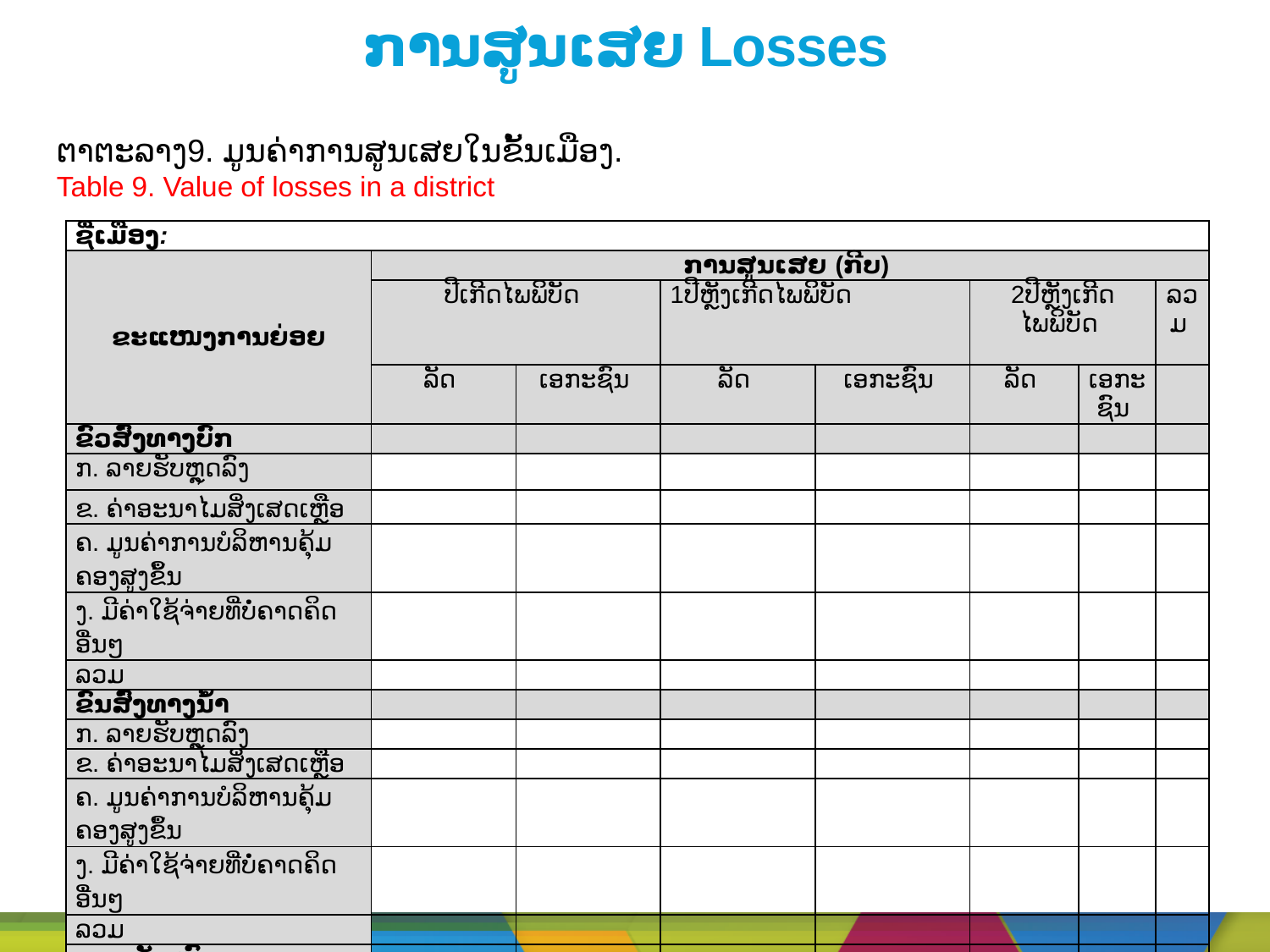

ການສູນເສຍ Losses
ຕາຕະລາງ9. ມູນ​ຄ່າການ​ສູນ​ເສຍ​ໃນຂັ້ນ​​ເມືອງ​.
Table 9. Value of losses in a district
| ຊື່​ເມືອງ: |  |  |  |  |  |  |  |
| --- | --- | --- | --- | --- | --- | --- | --- |
| ຂະແໜງການຍ່ອຍ | ການສູນເສຍ (ກີບ) |  |  |  |  |  |  |
|  | ປີເກີດໄພພິບັດ |  | 1ປີຫຼັງ​ເກີດ​ໄພພິບັດ |  | 2ປີຫຼັງ​ເກີດ​ໄພພິບັດ |  | ລວມ |
|  | ລັດ | ເອກະຊົນ | ລັດ | ເອກະຊົນ | ລັດ | ເອກະຊົນ |  |
| ຂົວສົ່ງທາງບົກ |  |  |  |  |  |  |  |
| ກ. ລາຍຮັບຫຼຸດ​ລົງ |  |  |  |  |  |  |  |
| ຂ. ຄ່າອະນາ​ໄມ​ສິ່ງ​ເສດ​ເຫຼືອ |  |  |  |  |  |  |  |
| ຄ. ມູນຄ່າການບໍລິຫານຄຸ້ມ​ຄອງສູງຂຶ້ນ |  |  |  |  |  |  |  |
| ງ. ມີຄ່າໃຊ້ຈ່າຍທີ່ບໍ່ຄາດຄິດອື່ນໆ |  |  |  |  |  |  |  |
| ລວມ |  |  |  |  |  |  |  |
| ຂົນສົ່ງທາງນໍ້າ |  |  |  |  |  |  |  |
| ກ. ລາຍຮັບຫຼຸດ​ລົງ |  |  |  |  |  |  |  |
| ຂ. ຄ່າອະນາ​ໄມ​ສິ່ງ​ເສດ​ເຫຼືອ |  |  |  |  |  |  |  |
| ຄ. ມູນຄ່າການບໍລິຫານຄຸ້ມ​ຄອງສູງຂຶ້ນ |  |  |  |  |  |  |  |
| ງ. ມີຄ່າໃຊ້ຈ່າຍທີ່ບໍ່ຄາດຄິດອື່ນໆ |  |  |  |  |  |  |  |
| ລວມ |  |  |  |  |  |  |  |
| ລວມທັງໝົດ |  |  |  |  |  |  |  |